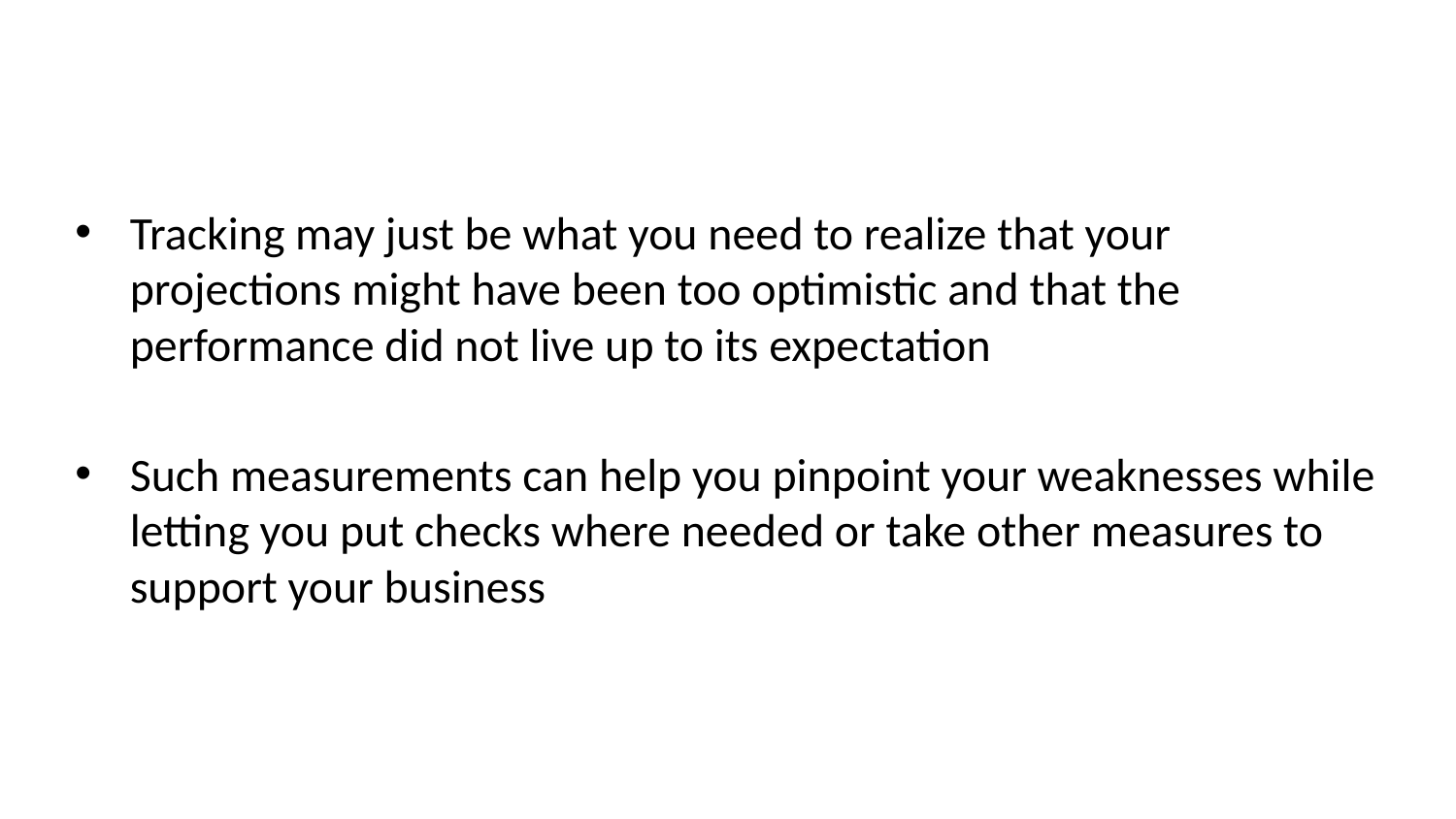

Tracking may just be what you need to realize that your projections might have been too optimistic and that the performance did not live up to its expectation

Such measurements can help you pinpoint your weaknesses while letting you put checks where needed or take other measures to support your business